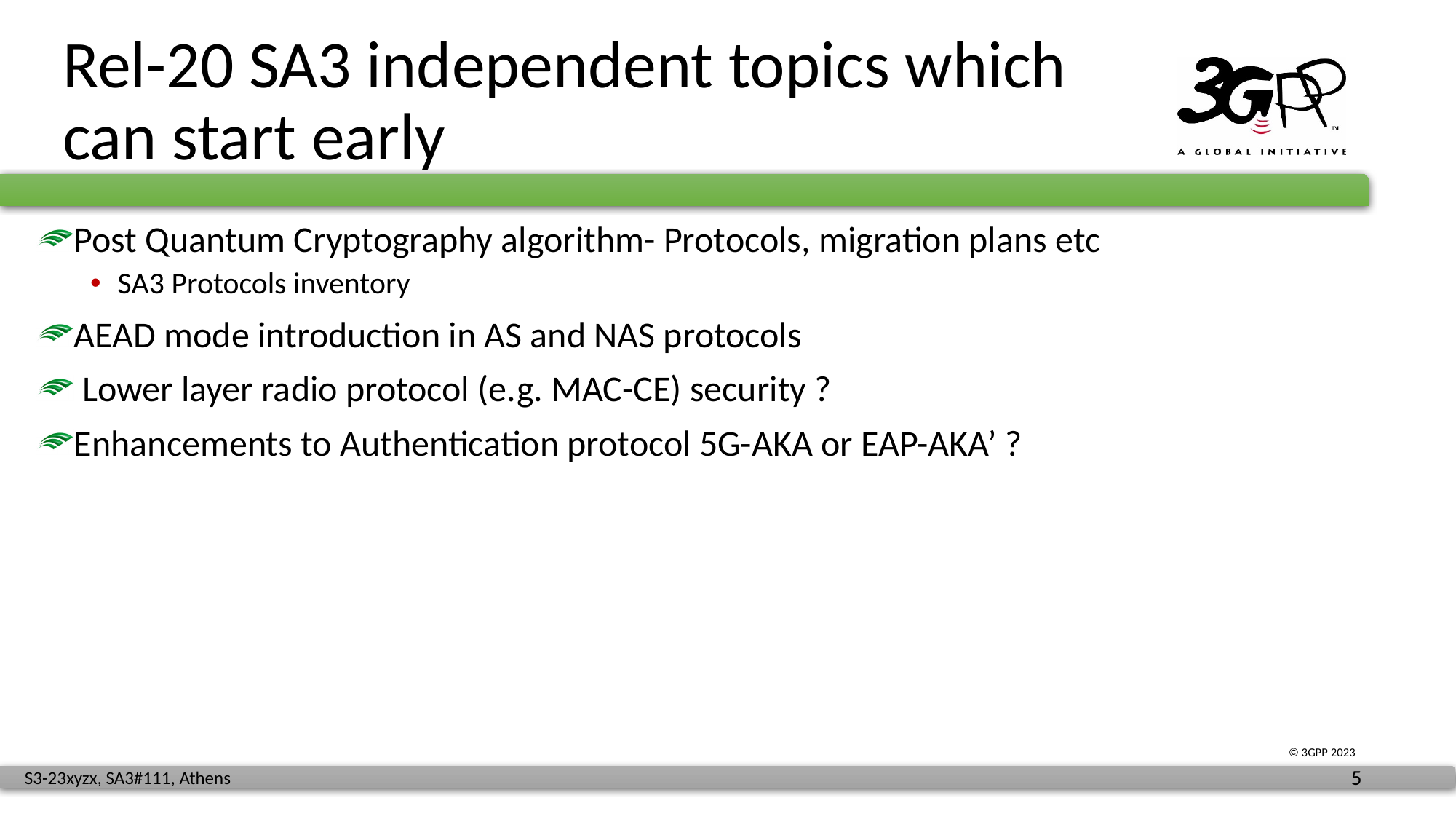

# Rel-20 SA3 independent topics which can start early
Post Quantum Cryptography algorithm- Protocols, migration plans etc
SA3 Protocols inventory
AEAD mode introduction in AS and NAS protocols
 Lower layer radio protocol (e.g. MAC-CE) security ?
Enhancements to Authentication protocol 5G-AKA or EAP-AKA’ ?